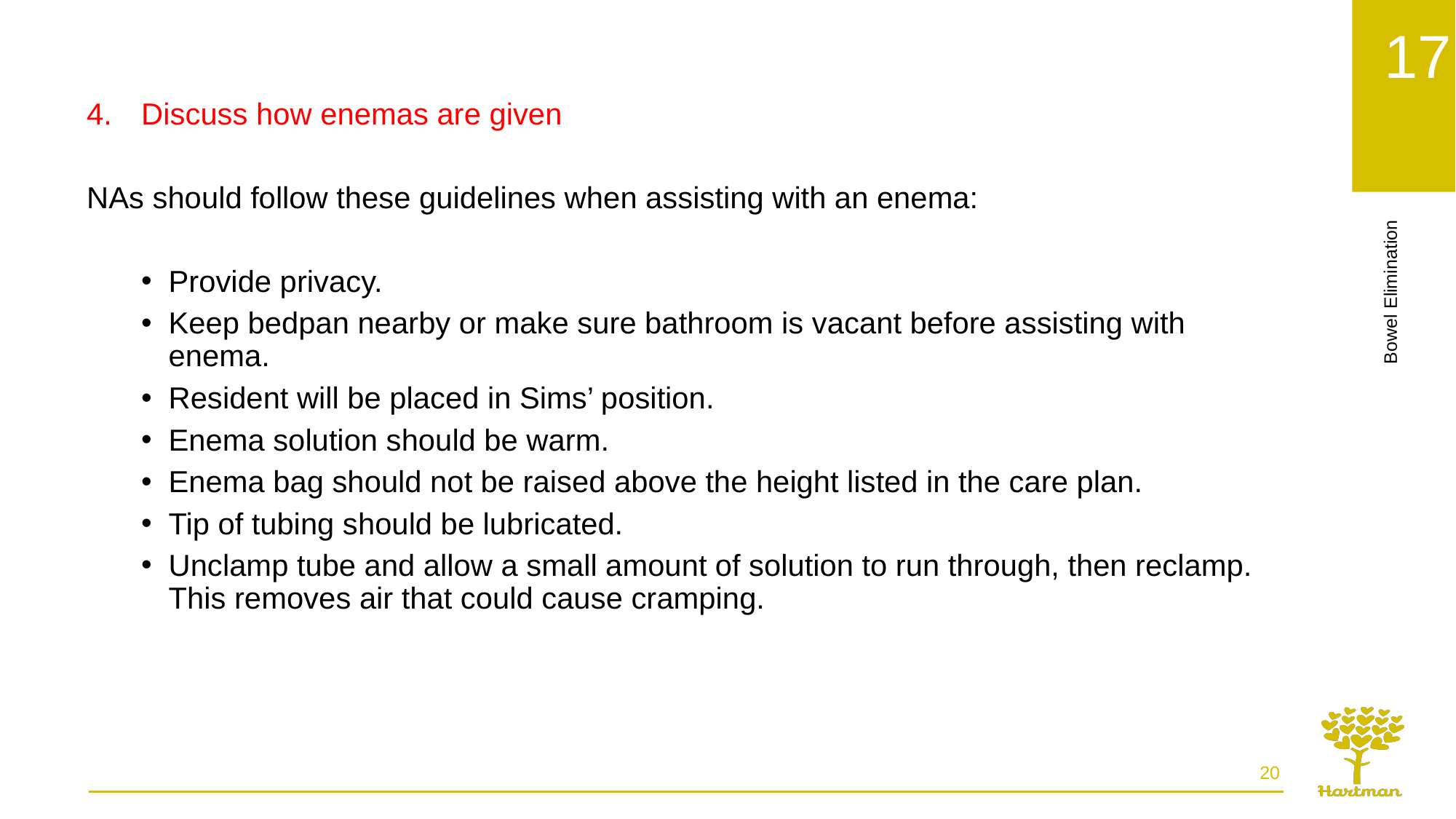

Discuss how enemas are given

NAs should follow these guidelines when assisting with an enema:

Provide privacy.
Keep bedpan nearby or make sure bathroom is vacant before assisting with enema.
Resident will be placed in Sims’ position.
Enema solution should be warm.
Enema bag should not be raised above the height listed in the care plan.
Tip of tubing should be lubricated.
Unclamp tube and allow a small amount of solution to run through, then reclamp. This removes air that could cause cramping.

20